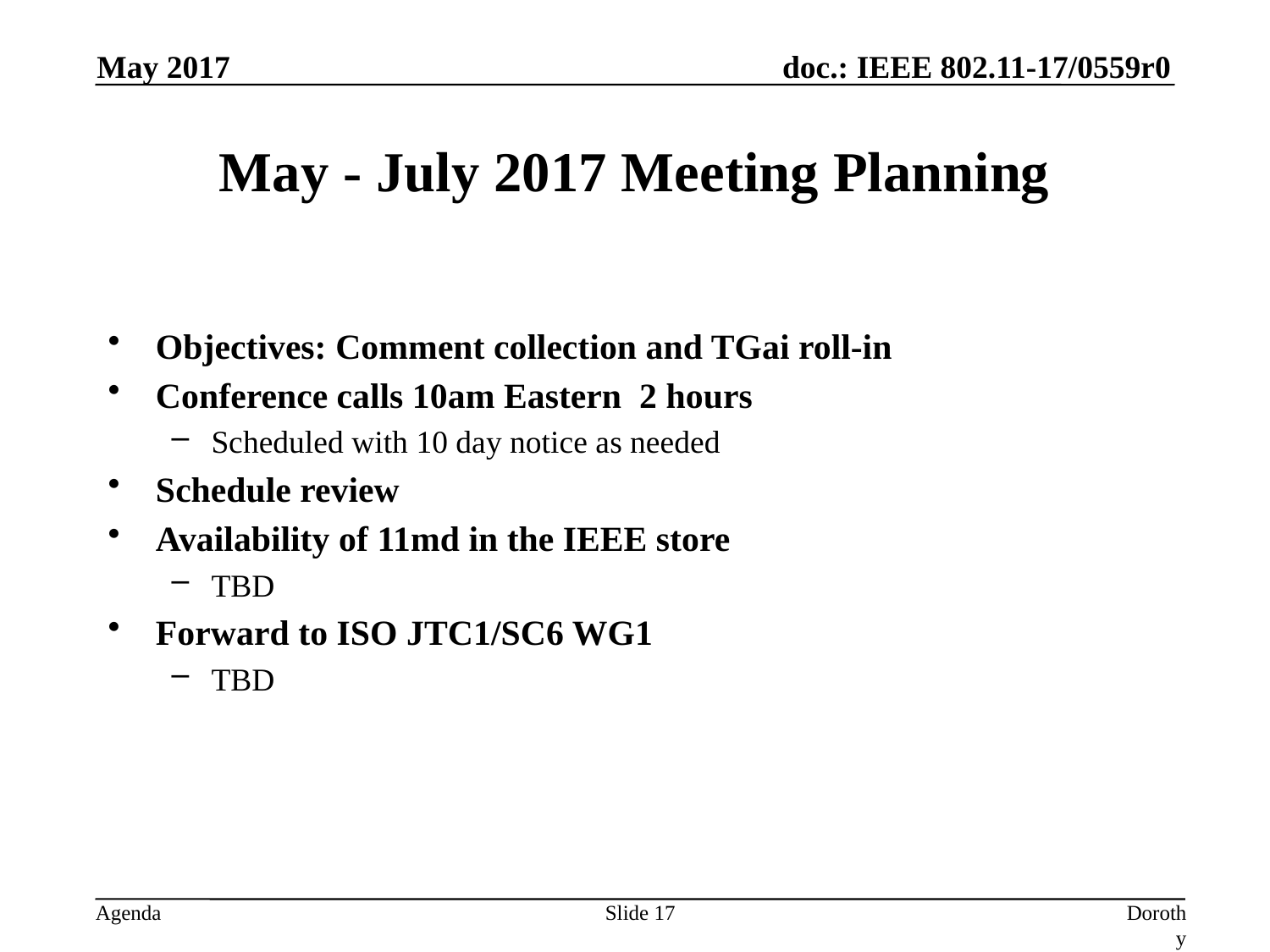

May 2017
# May - July 2017 Meeting Planning
Objectives: Comment collection and TGai roll-in
Conference calls 10am Eastern  2 hours
Scheduled with 10 day notice as needed
Schedule review
Availability of 11md in the IEEE store
TBD
Forward to ISO JTC1/SC6 WG1
TBD
Slide 17
Dorothy Stanley, HP Enterprise